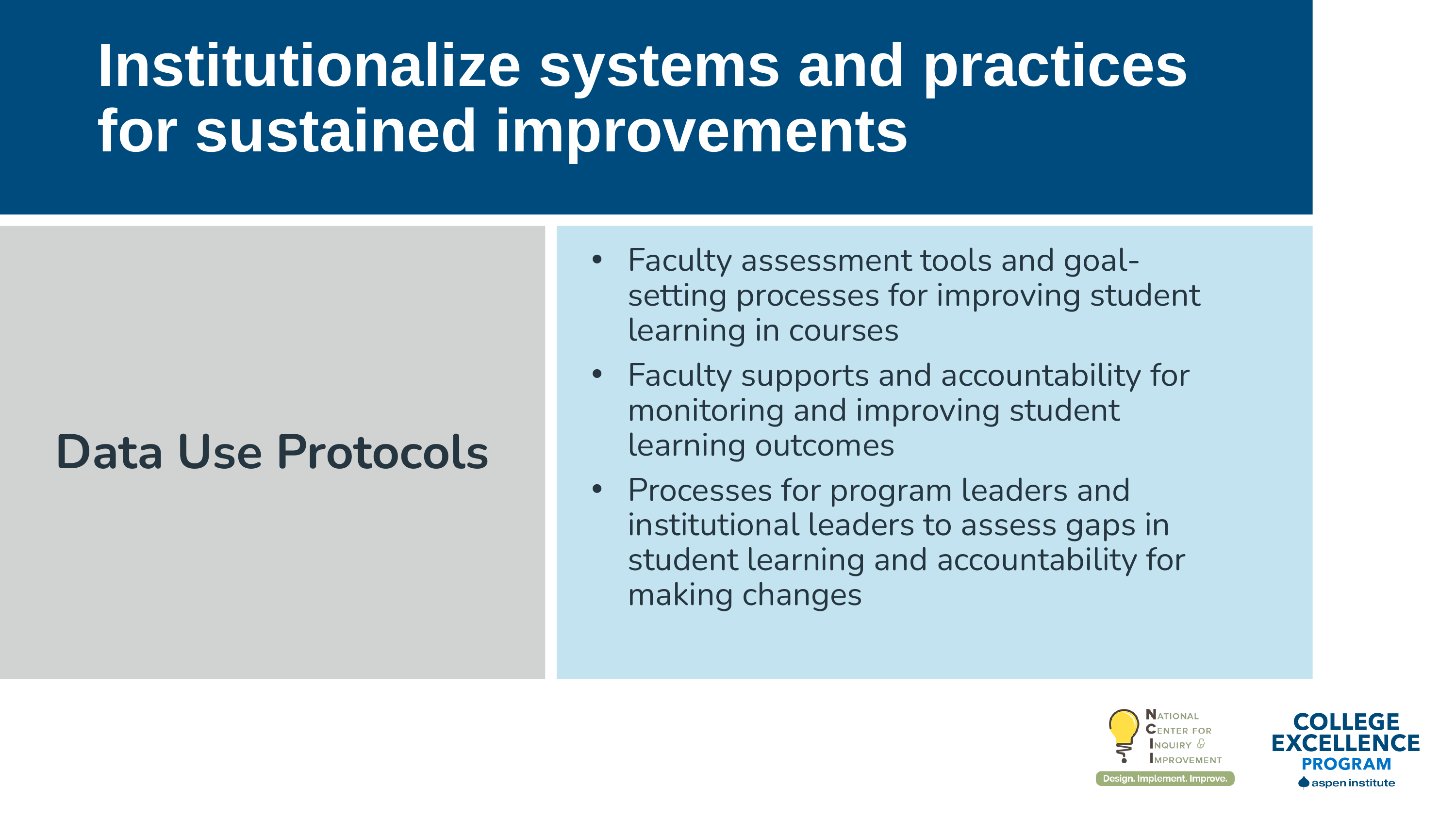

Institutionalize systems and practices for sustained improvements
Faculty assessment tools and goal-setting processes for improving student learning in courses
Faculty supports and accountability for monitoring and improving student learning outcomes
Processes for program leaders and institutional leaders to assess gaps in student learning and accountability for making changes

Data Use Protocols